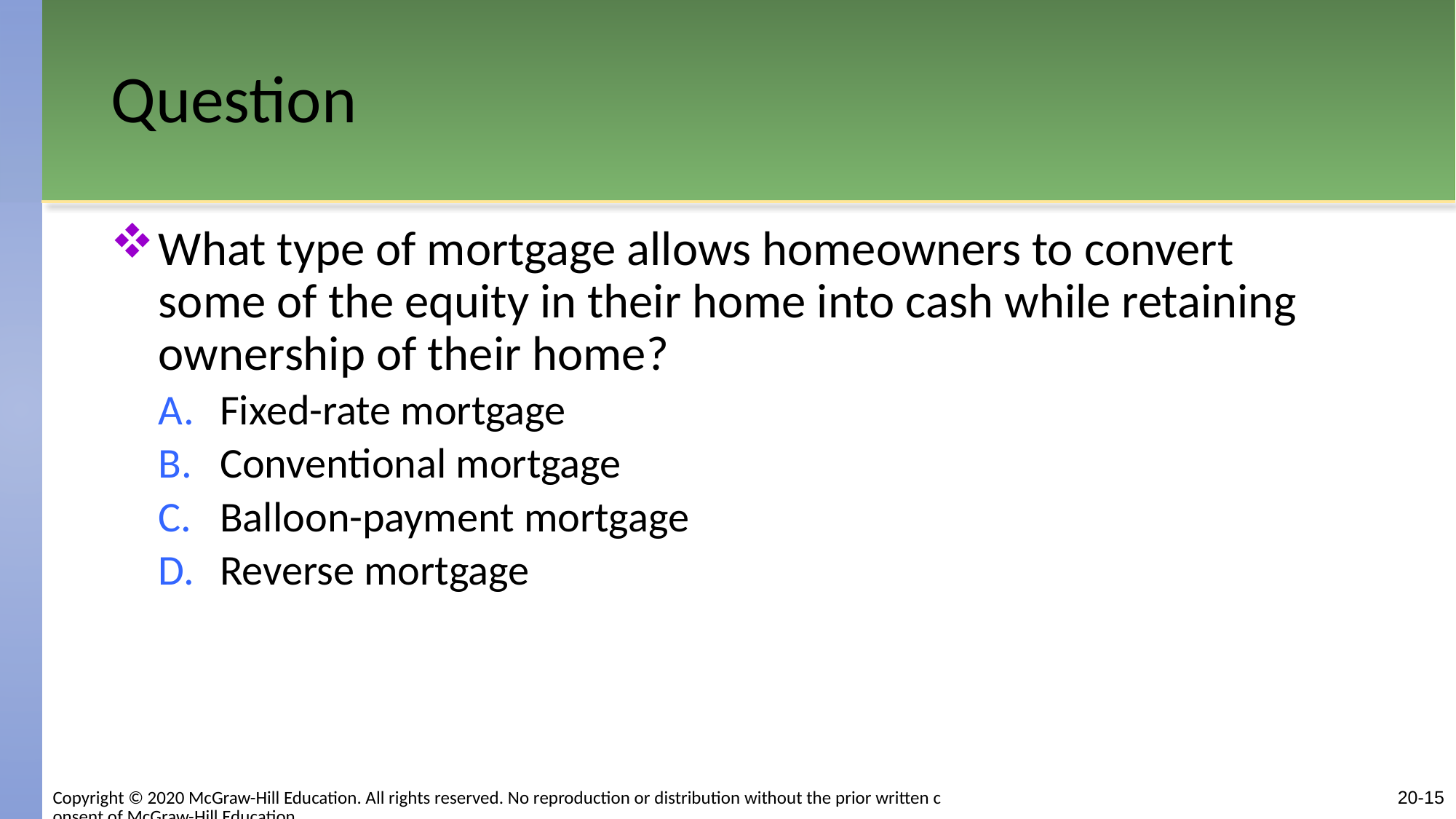

# Question
What type of mortgage allows homeowners to convert some of the equity in their home into cash while retaining ownership of their home?
Fixed-rate mortgage
Conventional mortgage
Balloon-payment mortgage
Reverse mortgage

Copyright © 2020 McGraw-Hill Education. All rights reserved. No reproduction or distribution without the prior written consent of McGraw-Hill Education.
20-15